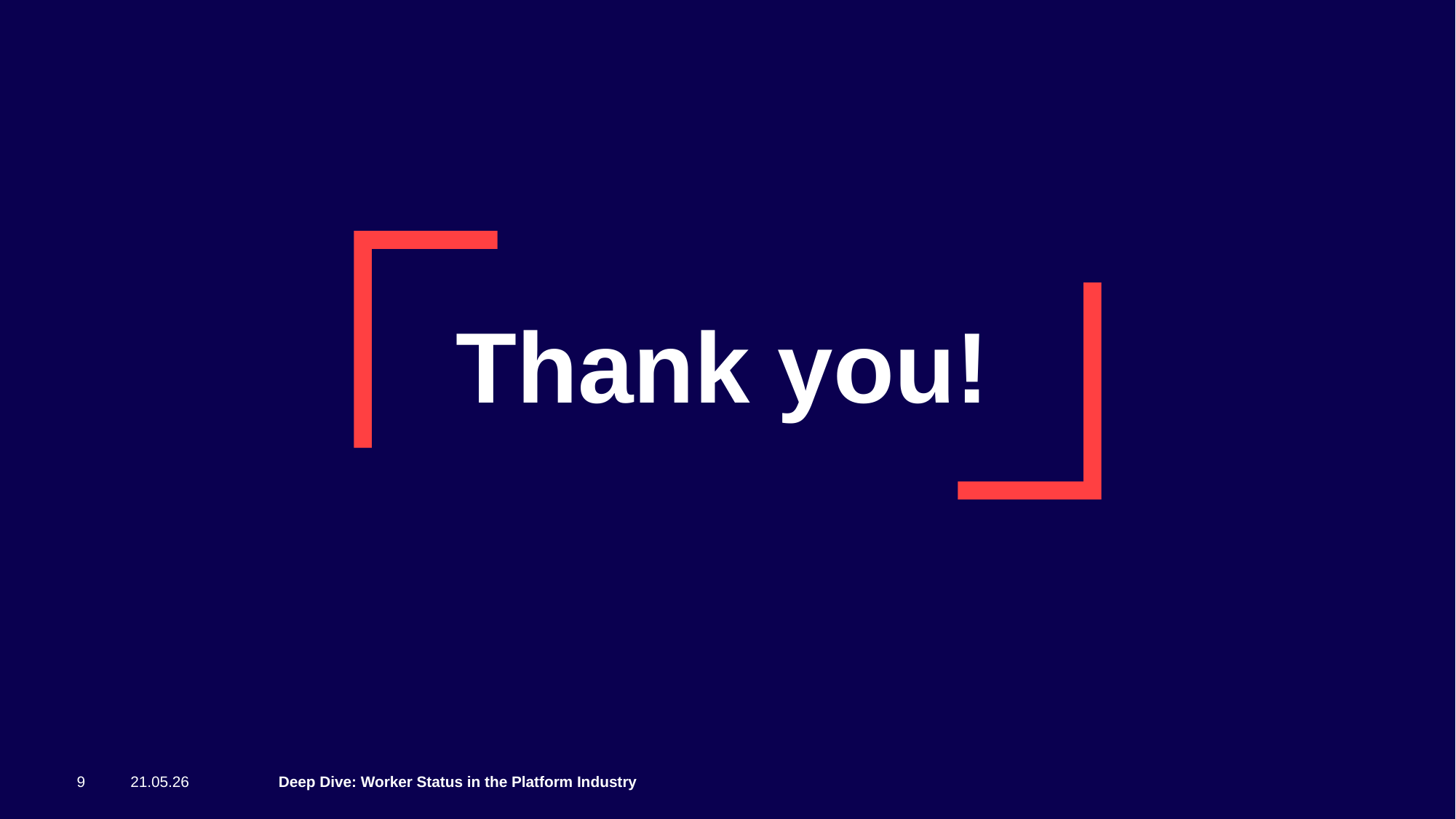

Thank you!

9
21.05.26
 Deep Dive: Worker Status in the Platform Industry